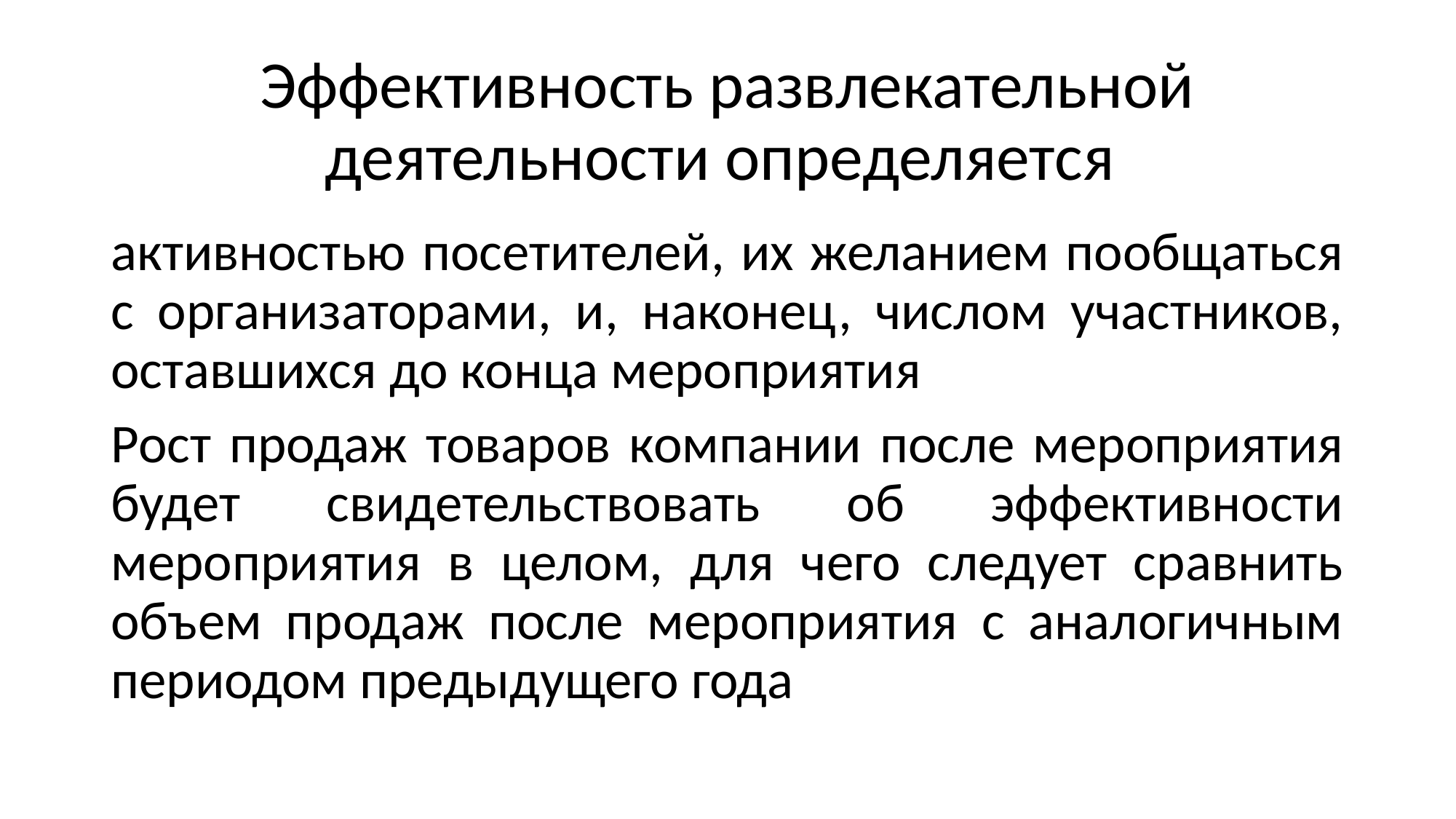

# Эффективность развлекательной деятельности определяется
активностью посетителей, их желанием пообщаться с организаторами, и, наконец, числом участников, оставшихся до конца мероприятия
Рост продаж товаров компании после мероприятия будет свидетельствовать об эффективности мероприятия в целом, для чего следует сравнить объем продаж после мероприятия с аналогичным периодом предыдущего года